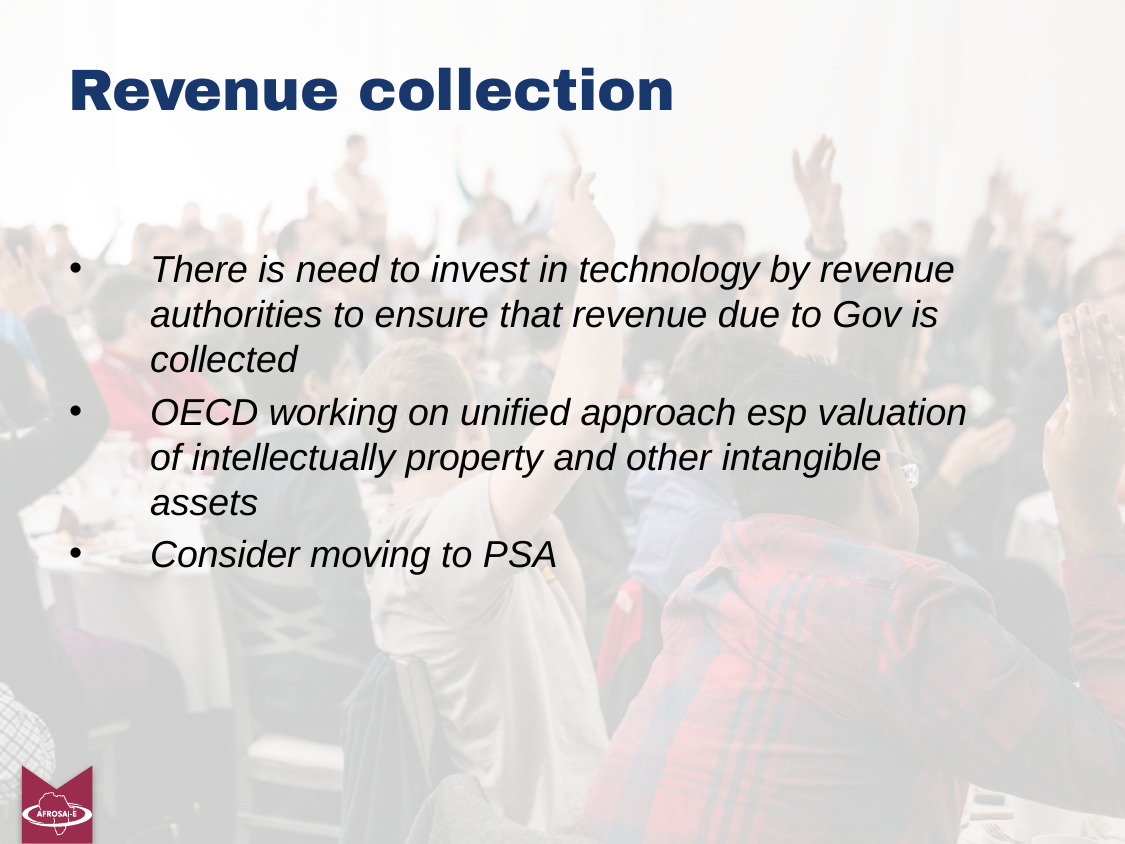

# Revenue collection

There is need to invest in technology by revenue authorities to ensure that revenue due to Gov is collected
OECD working on unified approach esp valuation of intellectually property and other intangible assets
Consider moving to PSA